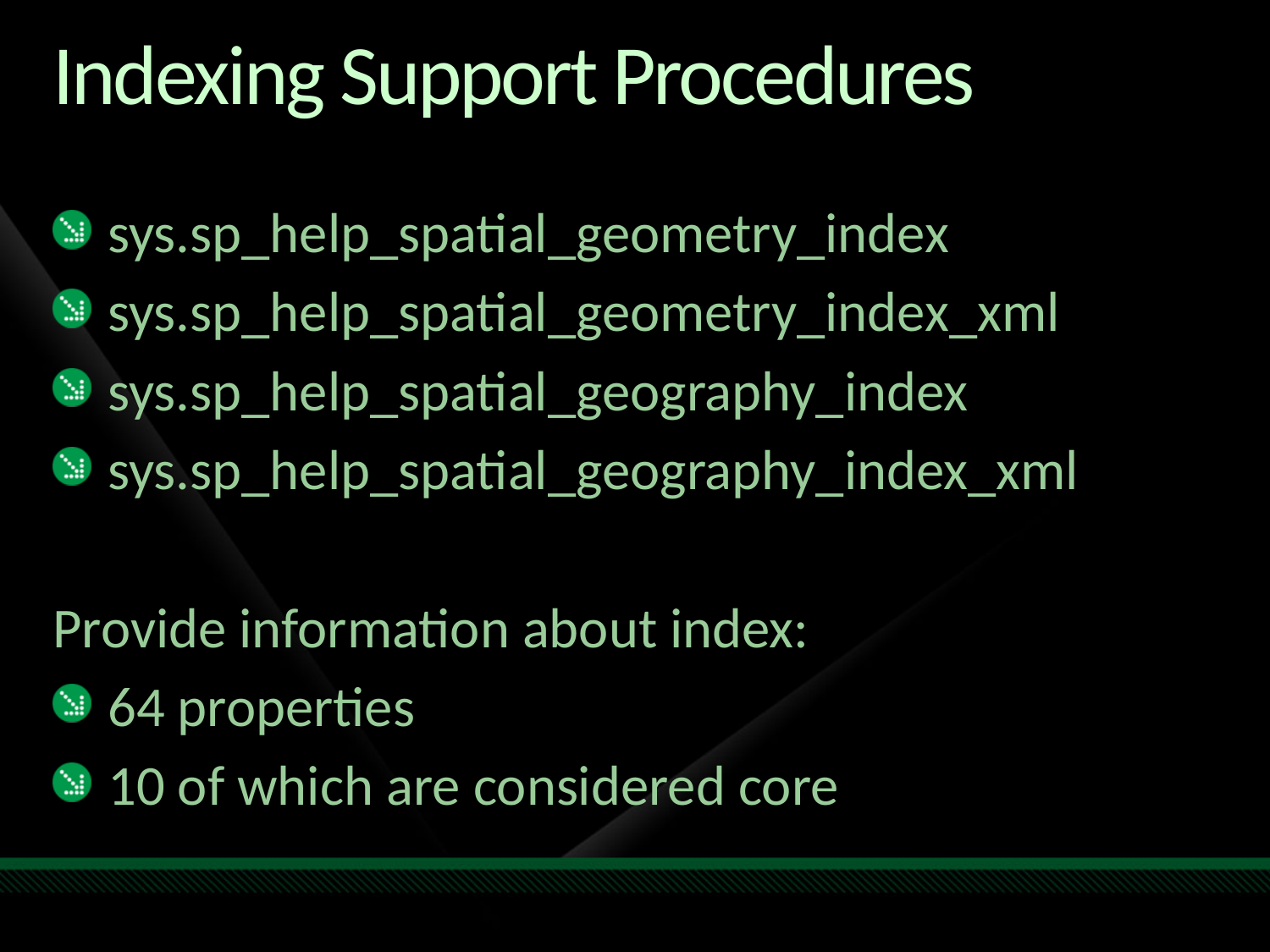

# Indexing Support Procedures
sys.sp_help_spatial_geometry_index
sys.sp_help_spatial_geometry_index_xml
sys.sp_help_spatial_geography_index
sys.sp_help_spatial_geography_index_xml

Provide information about index:
64 properties
10 of which are considered core